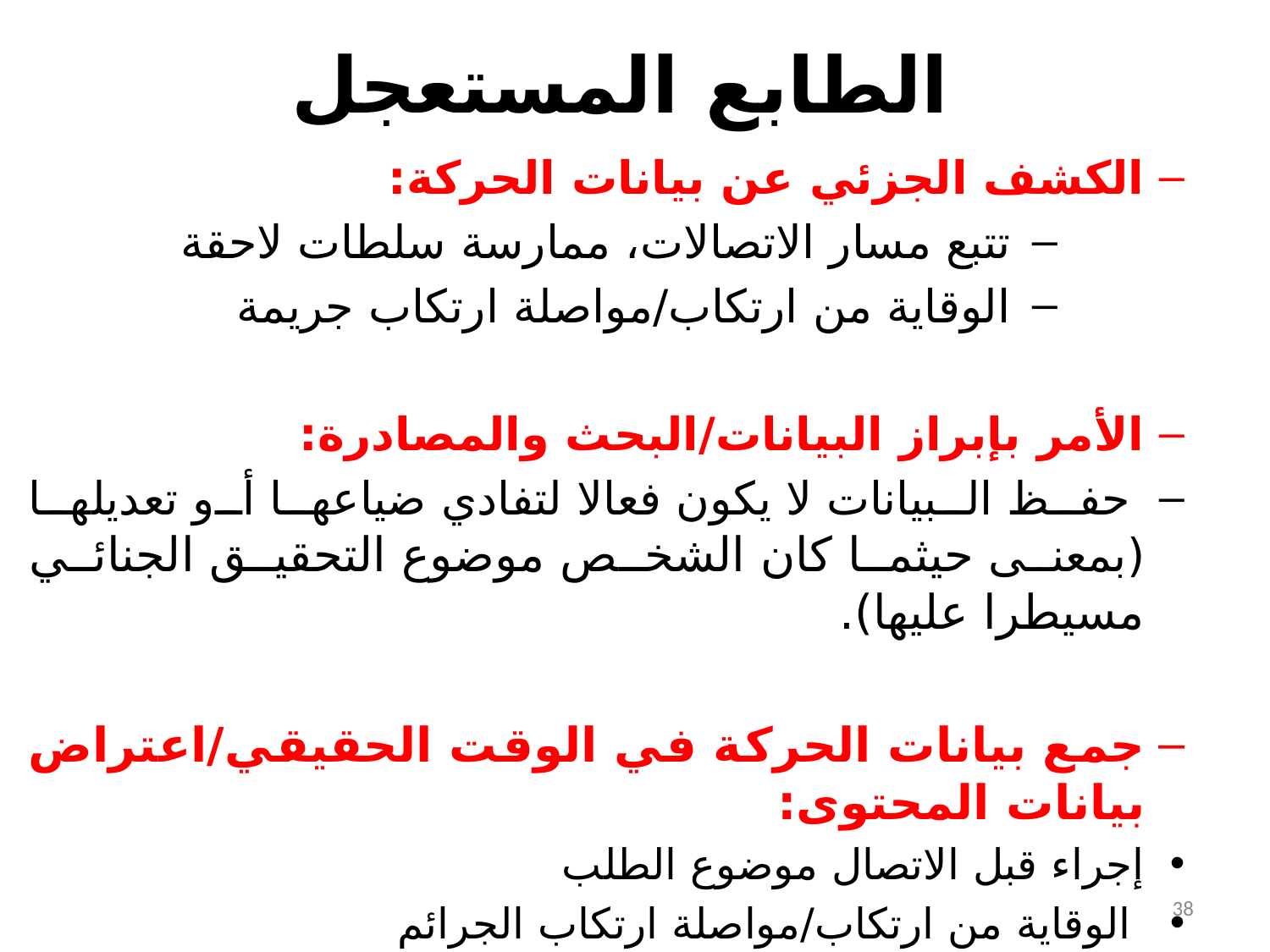

# الطابع المستعجل
الكشف الجزئي عن بيانات الحركة:
 تتبع مسار الاتصالات، ممارسة سلطات لاحقة
 الوقاية من ارتكاب/مواصلة ارتكاب جريمة

الأمر بإبراز البيانات/البحث والمصادرة:
 حفظ البيانات لا يكون فعالا لتفادي ضياعها أو تعديلها (بمعنى حيثما كان الشخص موضوع التحقيق الجنائي مسيطرا عليها).

جمع بيانات الحركة في الوقت الحقيقي/اعتراض بيانات المحتوى:
إجراء قبل الاتصال موضوع الطلب
 الوقاية من ارتكاب/مواصلة ارتكاب الجرائم
38